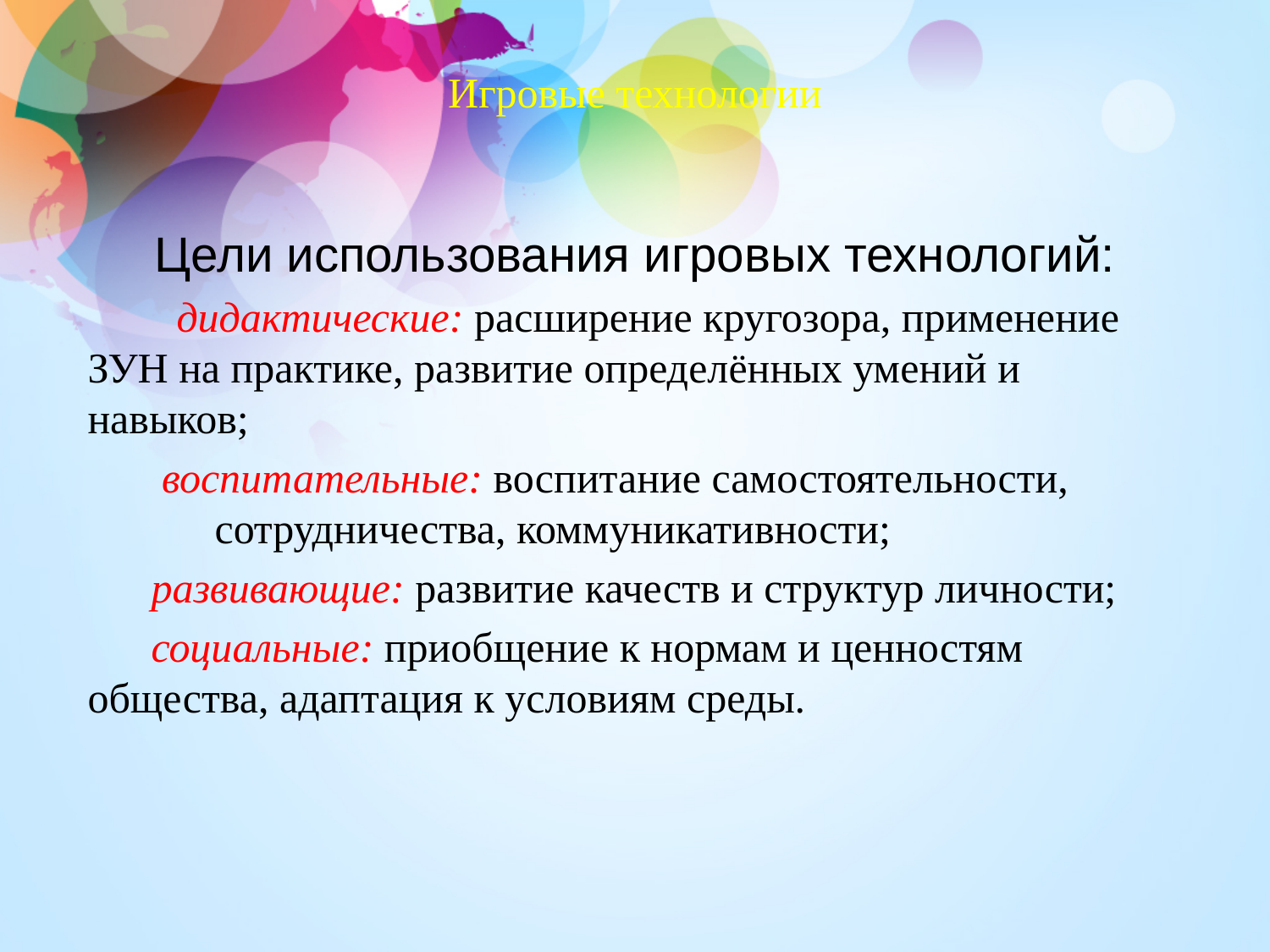

# Игровые технологии
Цели использования игровых технологий:
          дидактические: расширение кругозора, применение ЗУН на практике, развитие определённых умений и навыков;
       воспитательные: воспитание самостоятельности,                       сотрудничества, коммуникативности;
      развивающие: развитие качеств и структур личности;
      социальные: приобщение к нормам и ценностям общества, адаптация к условиям среды.